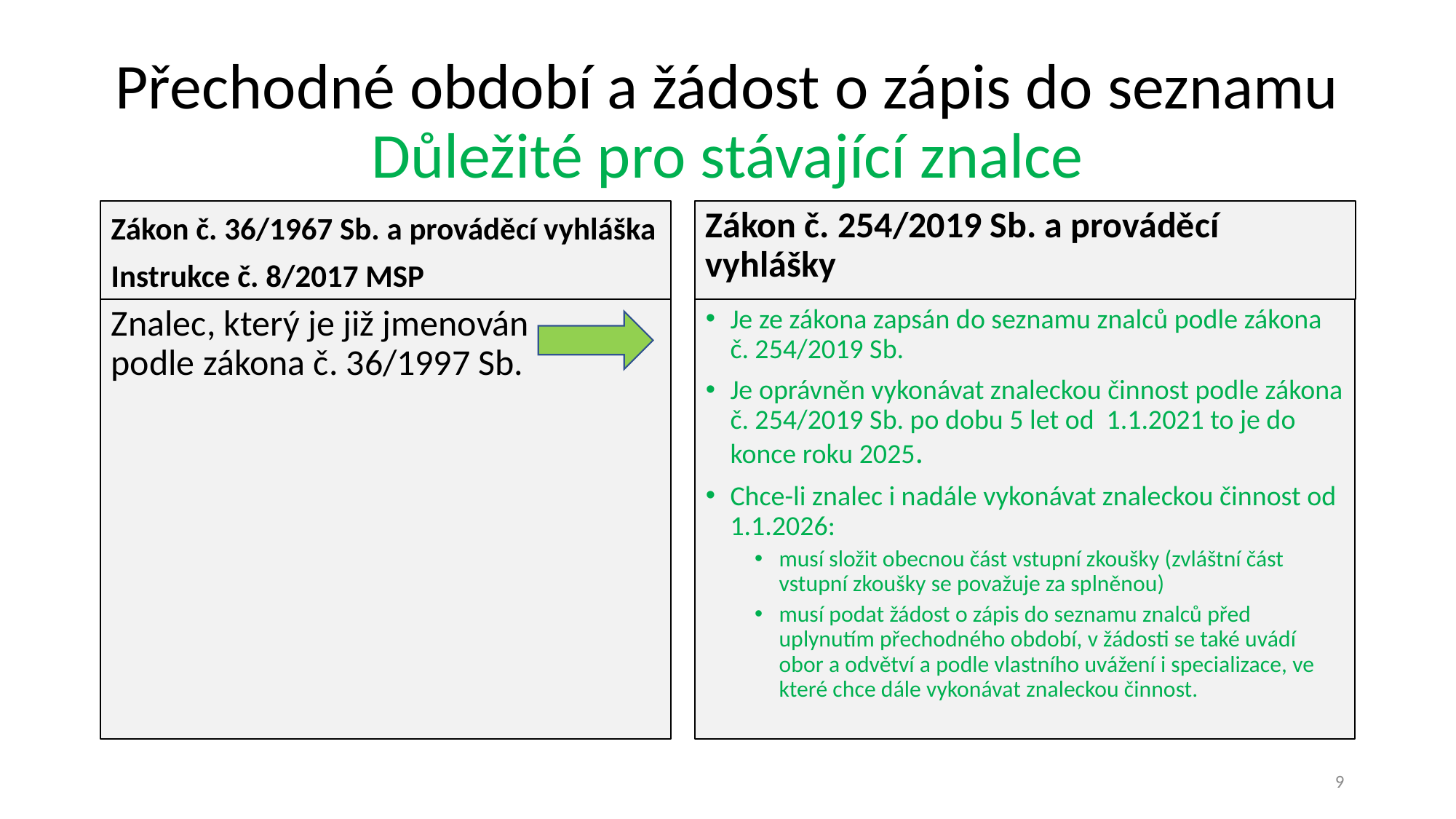

# Přechodné období a žádost o zápis do seznamu Důležité pro stávající znalce
Zákon č. 36/1967 Sb. a prováděcí vyhláška
Instrukce č. 8/2017 MSP
Zákon č. 254/2019 Sb. a prováděcí vyhlášky

Znalec, který je již jmenován
podle zákona č. 36/1997 Sb.

Je ze zákona zapsán do seznamu znalců podle zákona č. 254/2019 Sb.
Je oprávněn vykonávat znaleckou činnost podle zákona č. 254/2019 Sb. po dobu 5 let od  1.1.2021 to je do konce roku 2025.
Chce-li znalec i nadále vykonávat znaleckou činnost od 1.1.2026:
musí složit obecnou část vstupní zkoušky (zvláštní část vstupní zkoušky se považuje za splněnou)
musí podat žádost o zápis do seznamu znalců před uplynutím přechodného období, v žádosti se také uvádí  obor a odvětví a podle vlastního uvážení i specializace, ve které chce dále vykonávat znaleckou činnost.

9